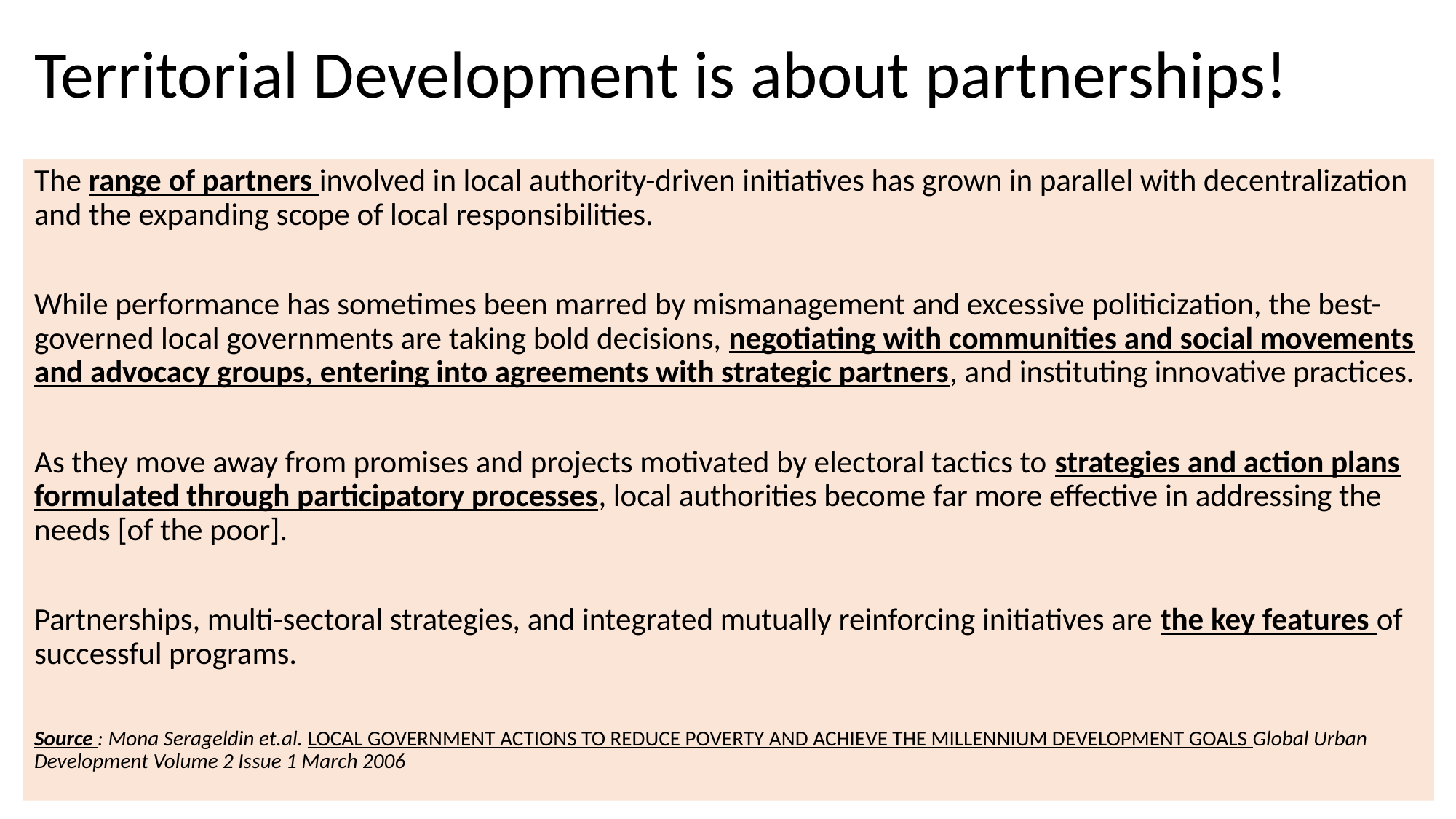

# Territorial Development is about partnerships!
The range of partners involved in local authority-driven initiatives has grown in parallel with decentralization and the expanding scope of local responsibilities.

While performance has sometimes been marred by mismanagement and excessive politicization, the best-governed local governments are taking bold decisions, negotiating with communities and social movements and advocacy groups, entering into agreements with strategic partners, and instituting innovative practices.

As they move away from promises and projects motivated by electoral tactics to strategies and action plans formulated through participatory processes, local authorities become far more effective in addressing the needs [of the poor].

Partnerships, multi-sectoral strategies, and integrated mutually reinforcing initiatives are the key features of successful programs.

Source : Mona Serageldin et.al. LOCAL GOVERNMENT ACTIONS TO REDUCE POVERTY AND ACHIEVE THE MILLENNIUM DEVELOPMENT GOALS Global Urban Development Volume 2 Issue 1 March 2006